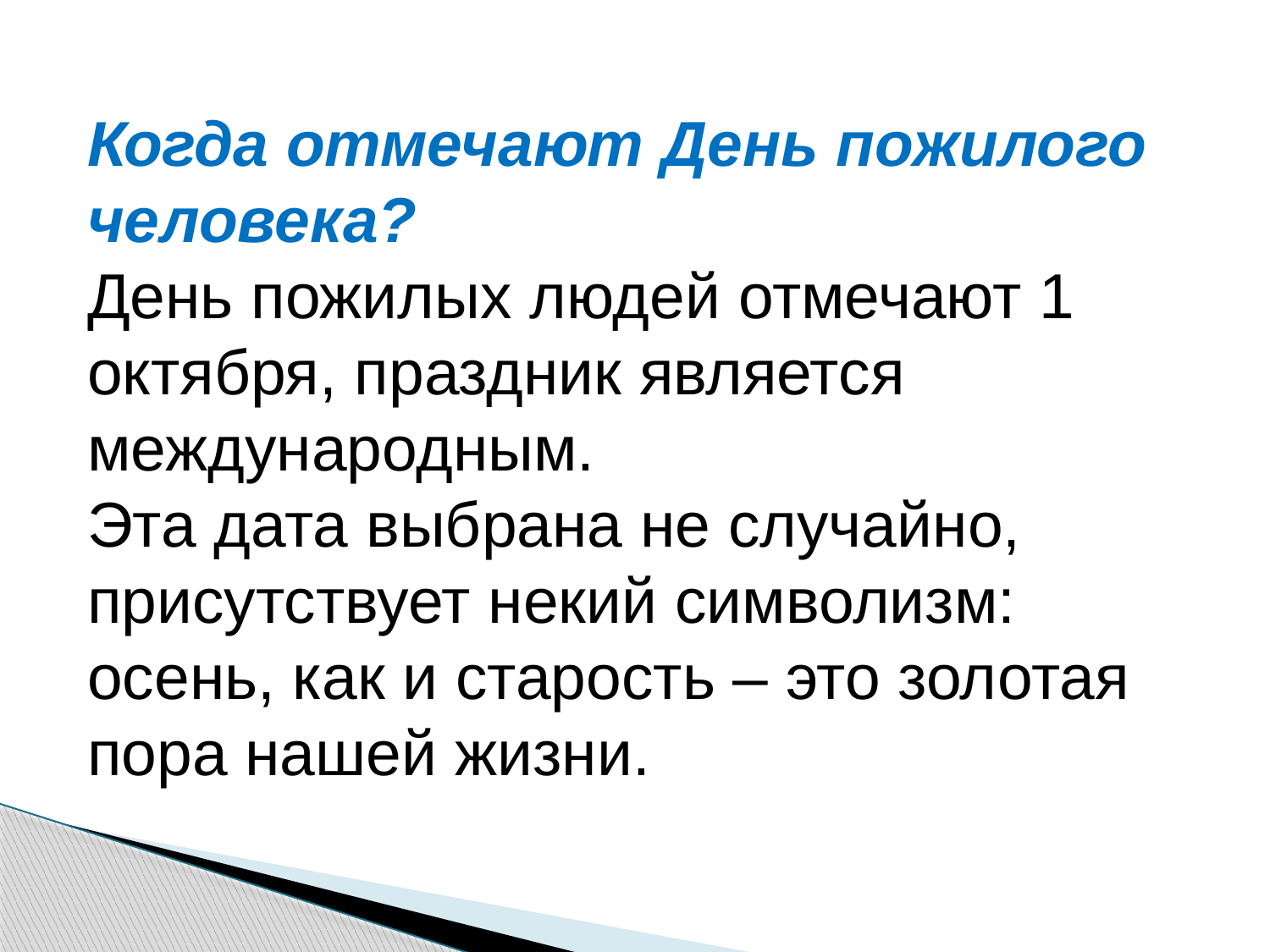

Когда отмечают День пожилого человека?
День пожилых людей отмечают 1 октября, праздник является международным.
Эта дата выбрана не случайно, присутствует некий символизм: осень, как и старость – это золотая пора нашей жизни.